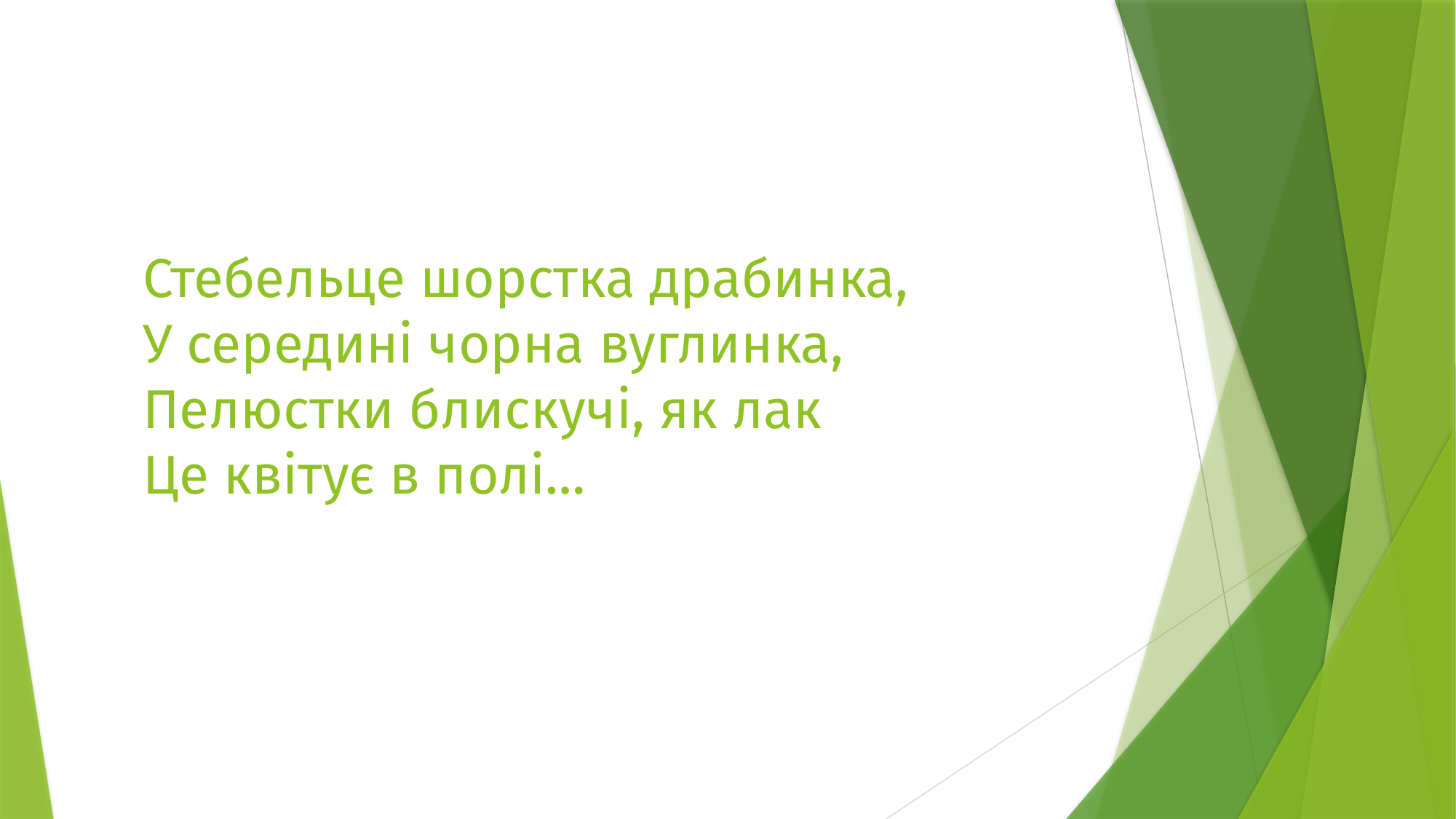

# Стебельце шорстка драбинка, У середині чорна вуглинка, Пелюстки блискучі, як лак Це квітує в полі…